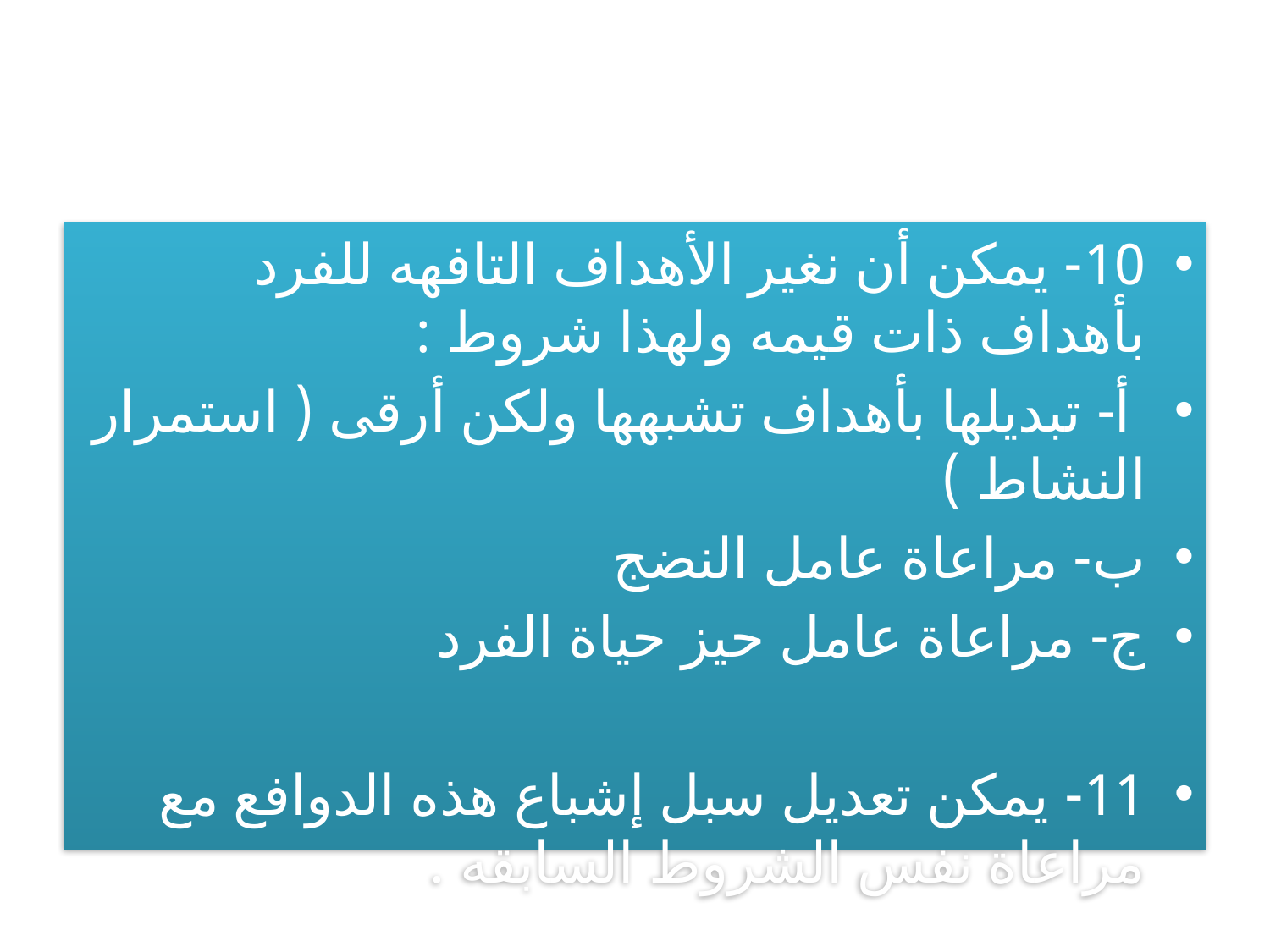

10- يمكن أن نغير الأهداف التافهه للفرد بأهداف ذات قيمه ولهذا شروط :
 أ- تبديلها بأهداف تشبهها ولكن أرقى ( استمرار النشاط )
ب- مراعاة عامل النضج
ج- مراعاة عامل حيز حياة الفرد

11- يمكن تعديل سبل إشباع هذه الدوافع مع مراعاة نفس الشروط السابقه .